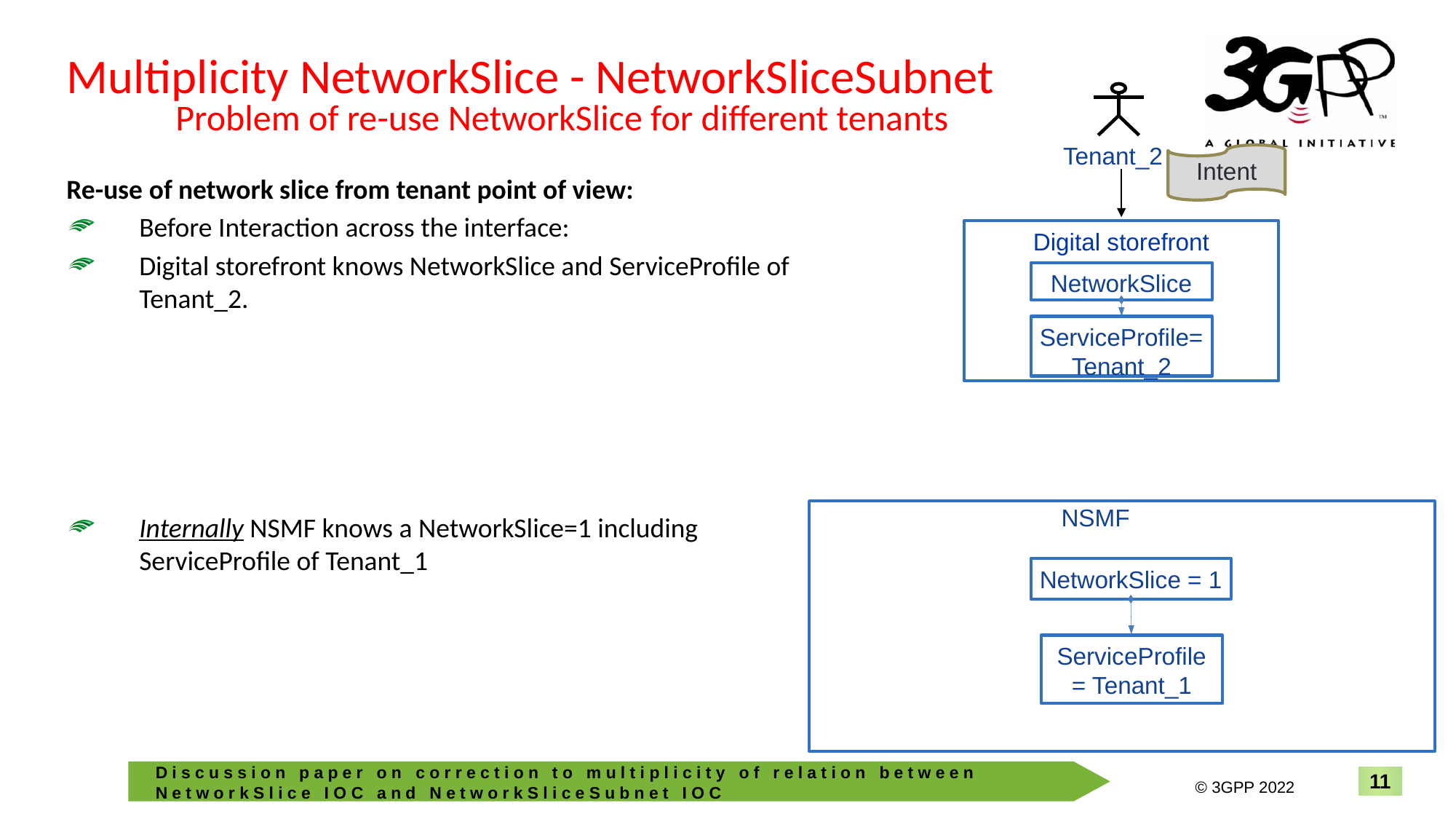

Multiplicity NetworkSlice - NetworkSliceSubnet

Tenant_2
 	Problem of re-use NetworkSlice for different tenants
Intent
Re-use of network slice from tenant point of view:
Before Interaction across the interface:
Digital storefront knows NetworkSlice and ServiceProfile of Tenant_2.

Internally NSMF knows a NetworkSlice=1 including ServiceProfile of Tenant_1

Digital storefront
NetworkSlice
ServiceProfile=Tenant_2
NSMF

NetworkSlice = 1
ServiceProfile = Tenant_1